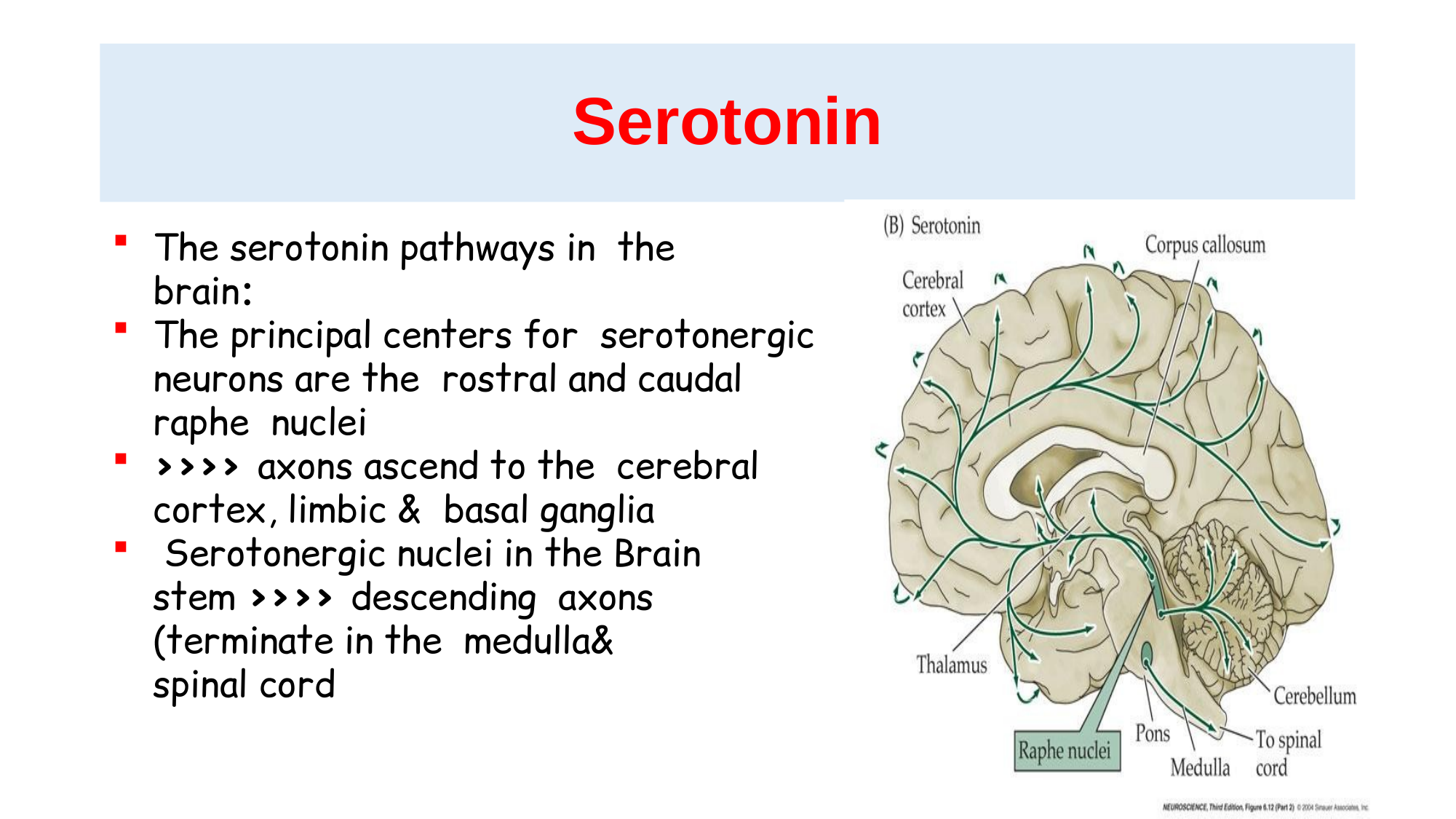

# Serotonin

The serotonin pathways in  the brain:
The principal centers for  serotonergic neurons are the  rostral and caudal raphe  nuclei
>>>> axons ascend to the  cerebral cortex, limbic &  basal ganglia
 Serotonergic nuclei in the Brain stem >>>> descending  axons (terminate in the  medulla&	spinal cord